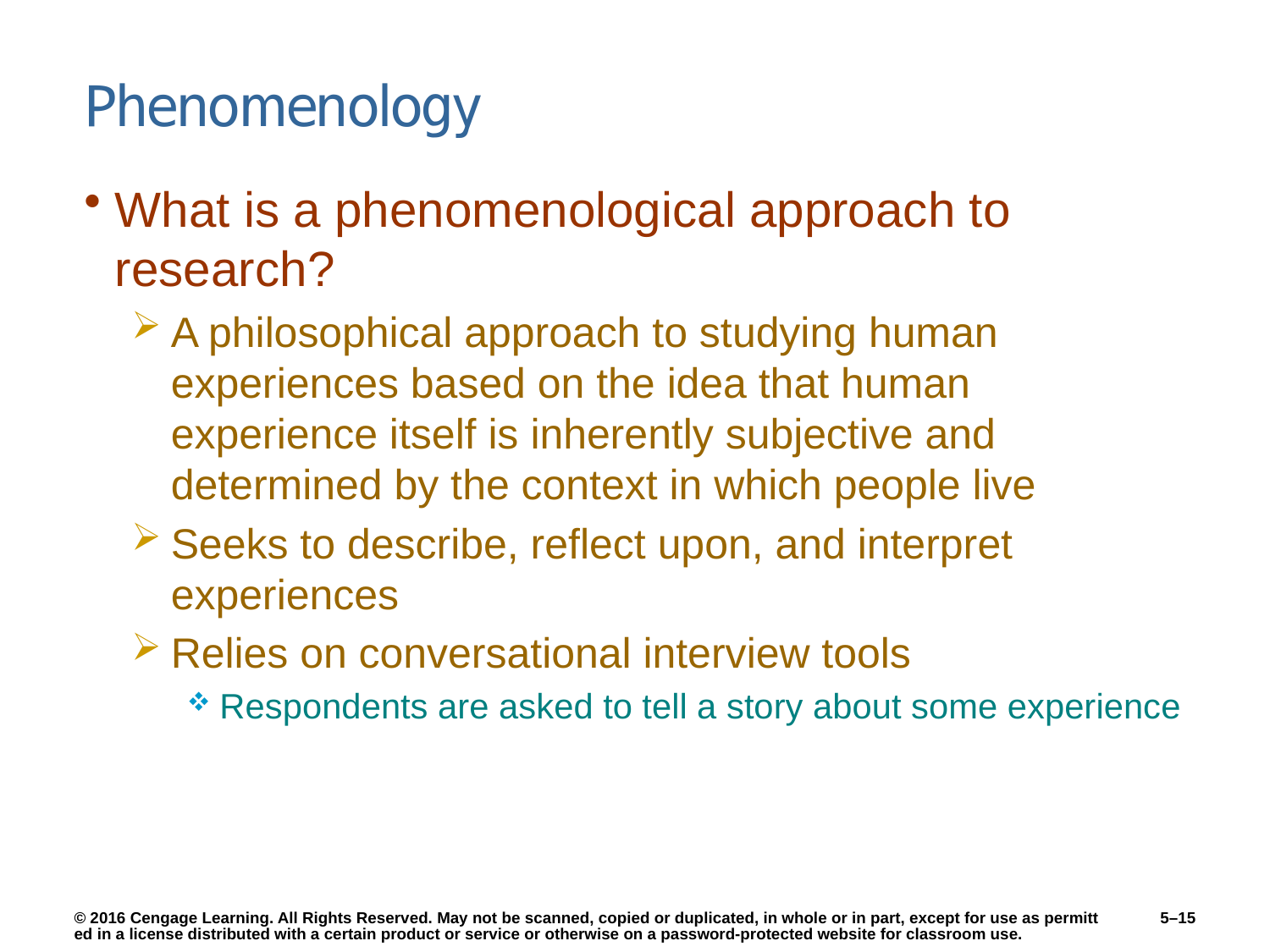

# Phenomenology
What is a phenomenological approach to research?
A philosophical approach to studying human experiences based on the idea that human experience itself is inherently subjective and determined by the context in which people live
Seeks to describe, reflect upon, and interpret experiences
Relies on conversational interview tools
Respondents are asked to tell a story about some experience
5–15
© 2016 Cengage Learning. All Rights Reserved. May not be scanned, copied or duplicated, in whole or in part, except for use as permitted in a license distributed with a certain product or service or otherwise on a password-protected website for classroom use.